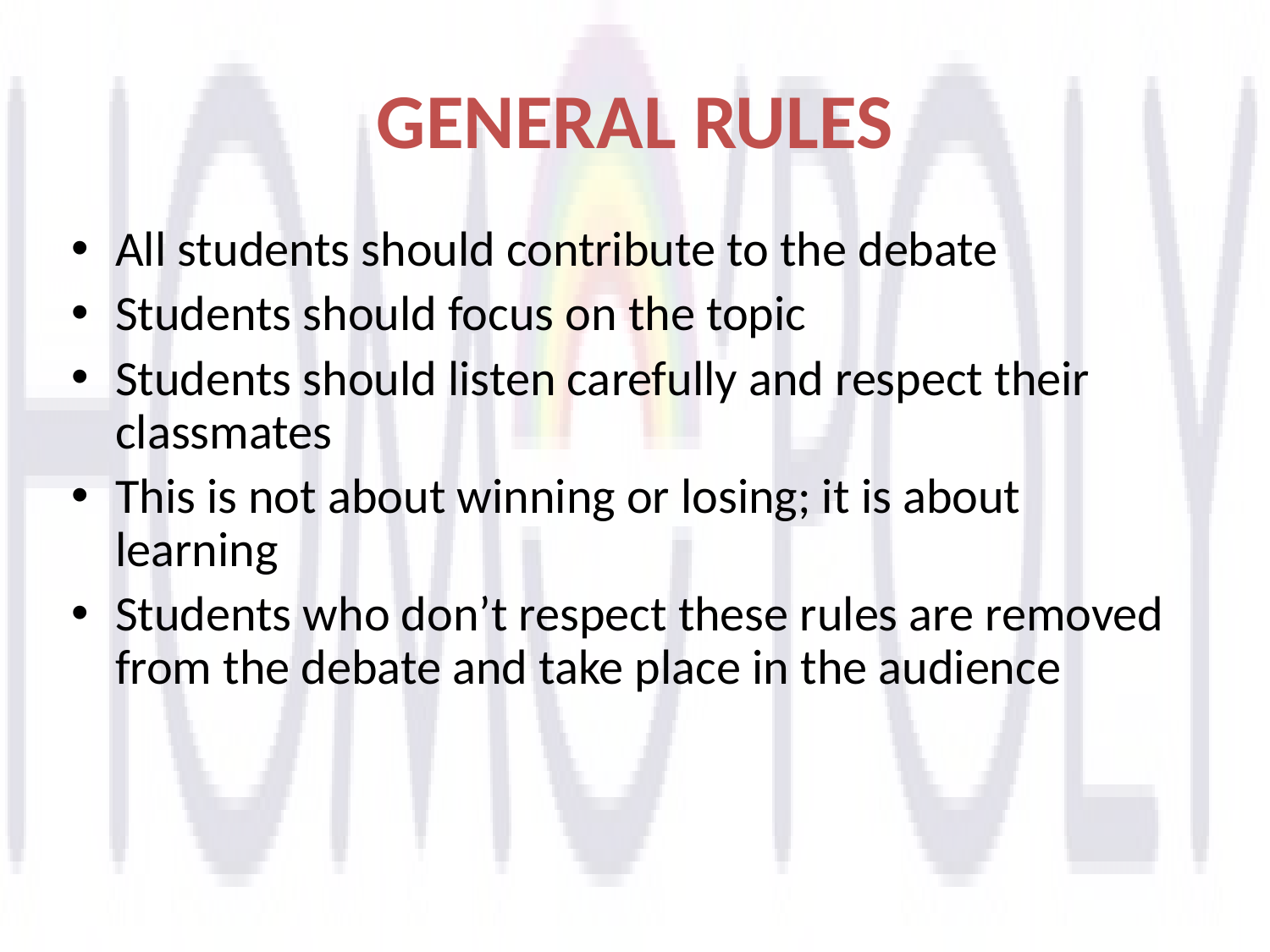

# GENERAL RULES
All students should contribute to the debate
Students should focus on the topic
Students should listen carefully and respect their classmates
This is not about winning or losing; it is about learning
Students who don’t respect these rules are removed from the debate and take place in the audience